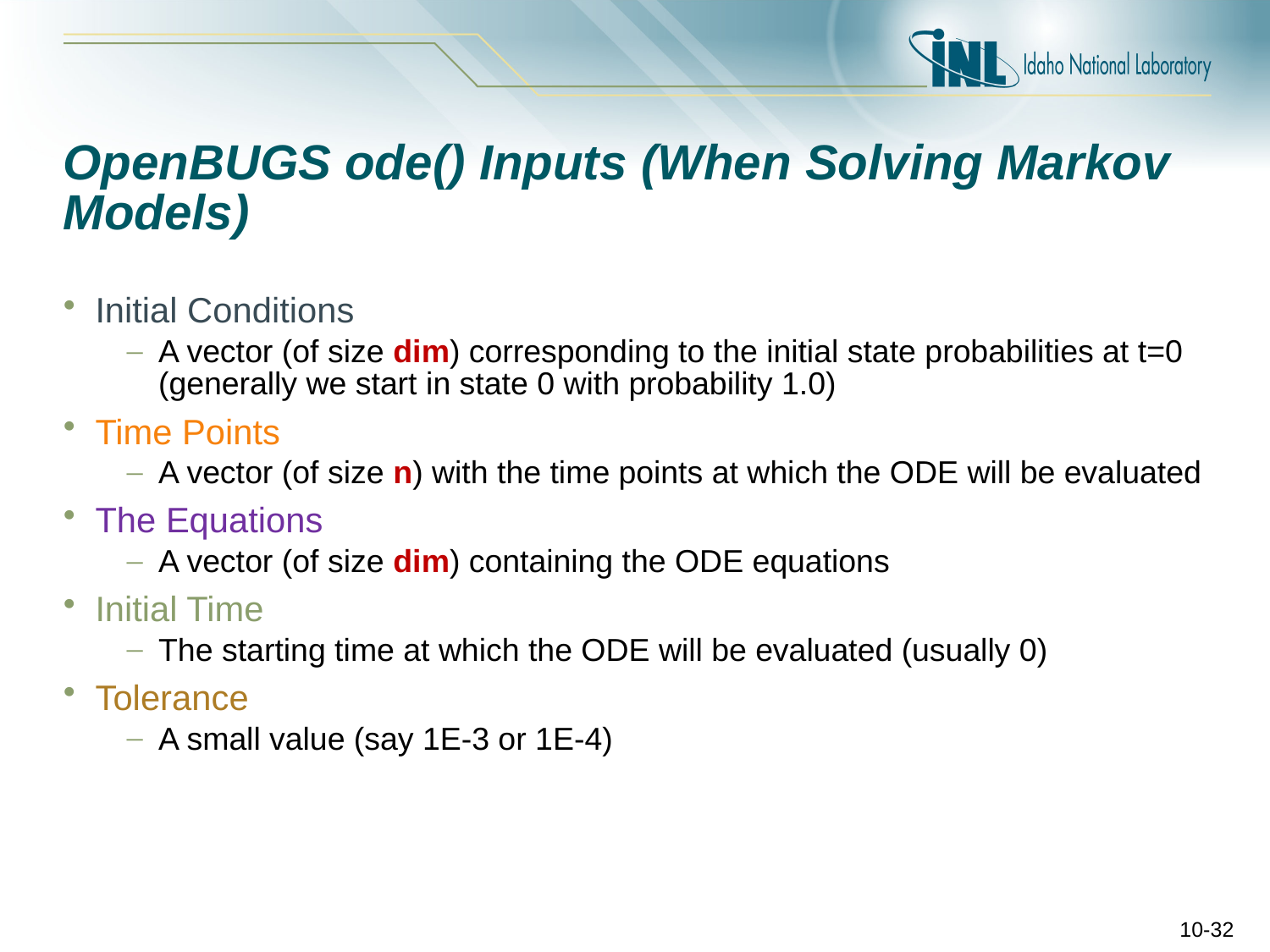

# OpenBUGS ode() Inputs (When Solving Markov Models)
Initial Conditions
A vector (of size dim) corresponding to the initial state probabilities at t=0 (generally we start in state 0 with probability 1.0)
Time Points
A vector (of size n) with the time points at which the ODE will be evaluated
The Equations
A vector (of size dim) containing the ODE equations
Initial Time
The starting time at which the ODE will be evaluated (usually 0)
Tolerance
A small value (say 1E-3 or 1E-4)

10-32